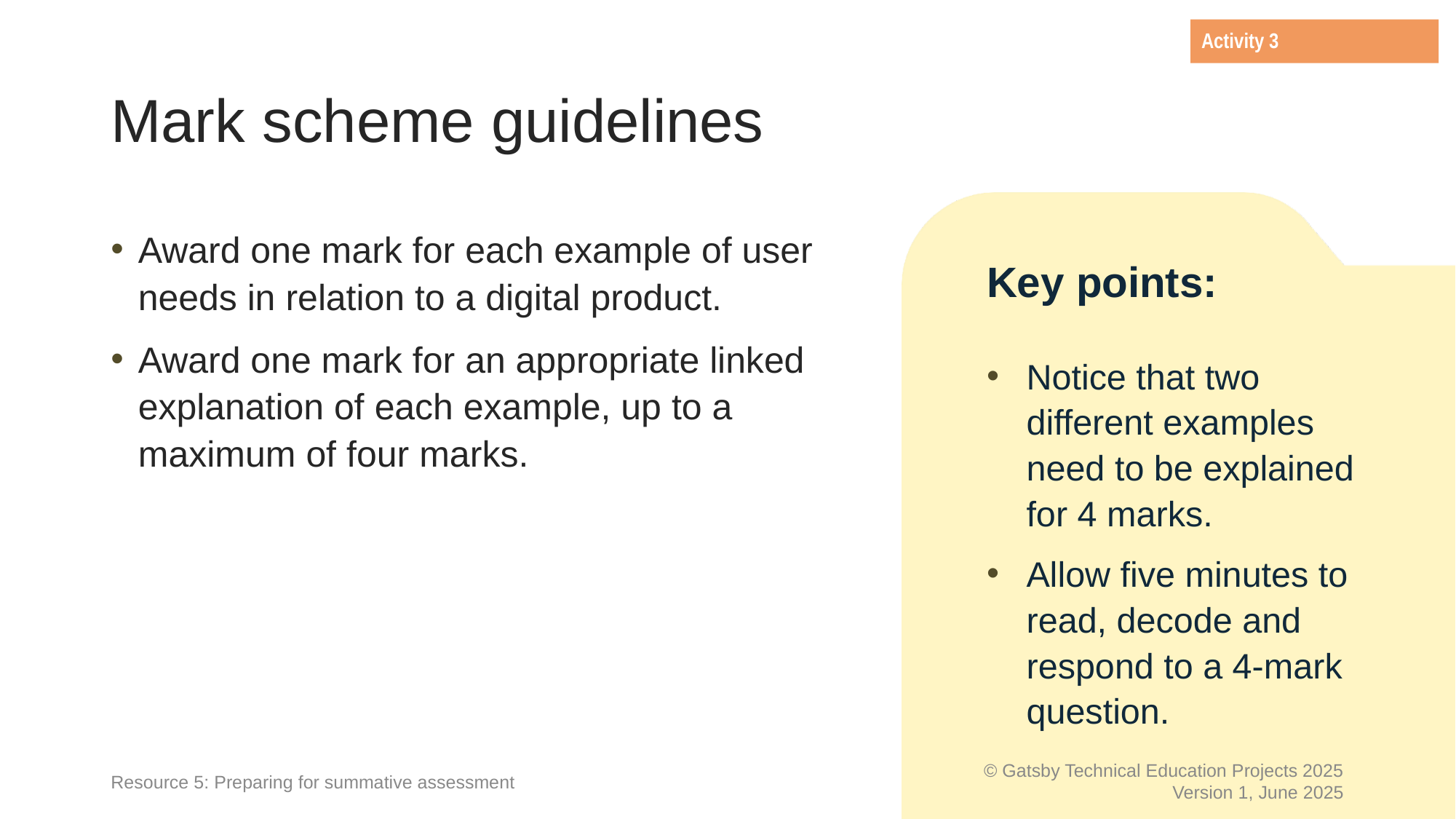

Activity 3
# Mark scheme guidelines
Award one mark for each example of user needs in relation to a digital product.
Award one mark for an appropriate linked explanation of each example, up to a maximum of four marks.

Key points:
Notice that two different examples need to be explained for 4 marks.
Allow five minutes to read, decode and respond to a 4-mark question.
Resource 5: Preparing for summative assessment